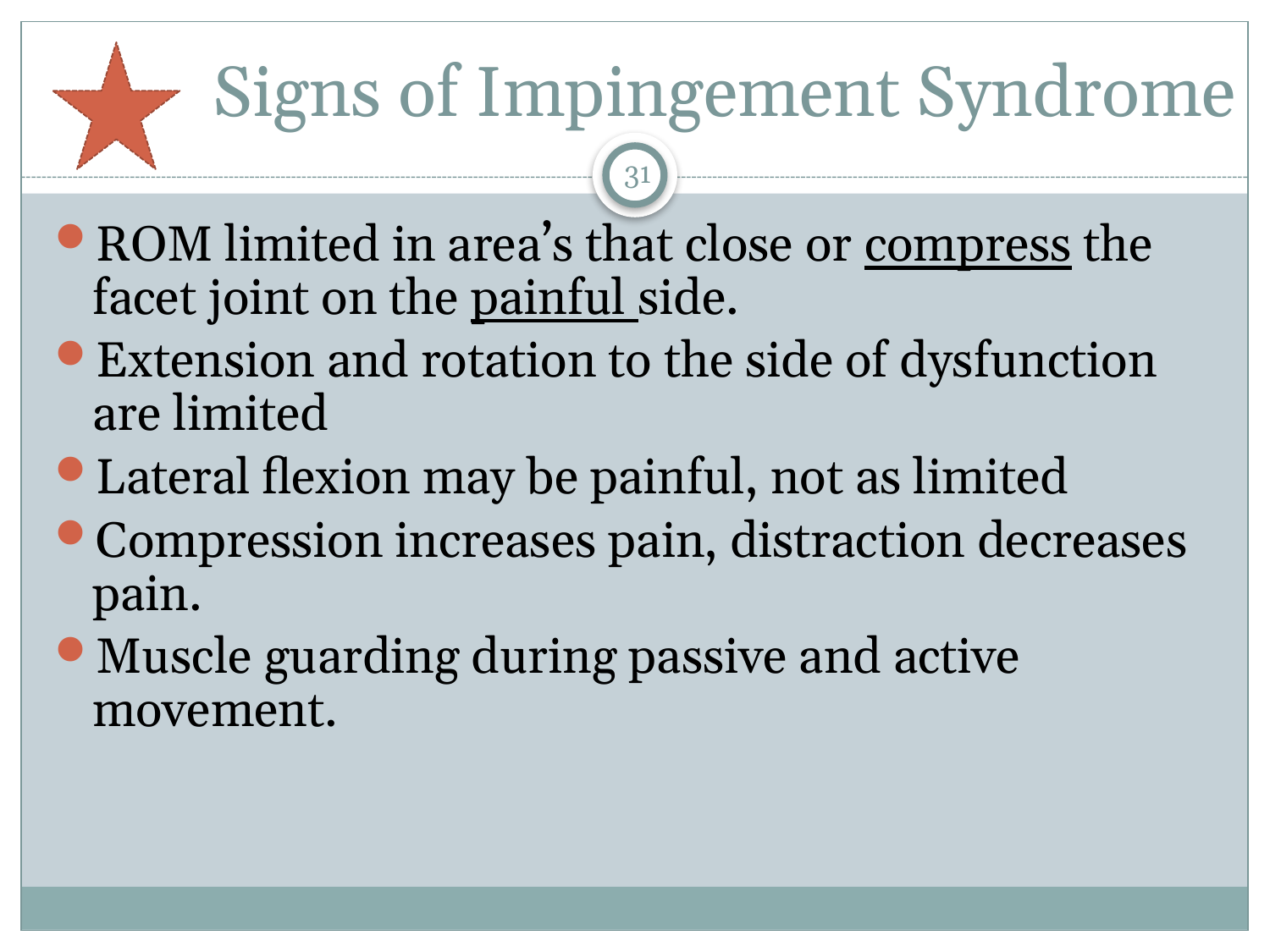

# Signs of Impingement Syndrome

31
ROM limited in area’s that close or compress the facet joint on the painful side.
Extension and rotation to the side of dysfunction are limited
Lateral flexion may be painful, not as limited
Compression increases pain, distraction decreases pain.
Muscle guarding during passive and active movement.